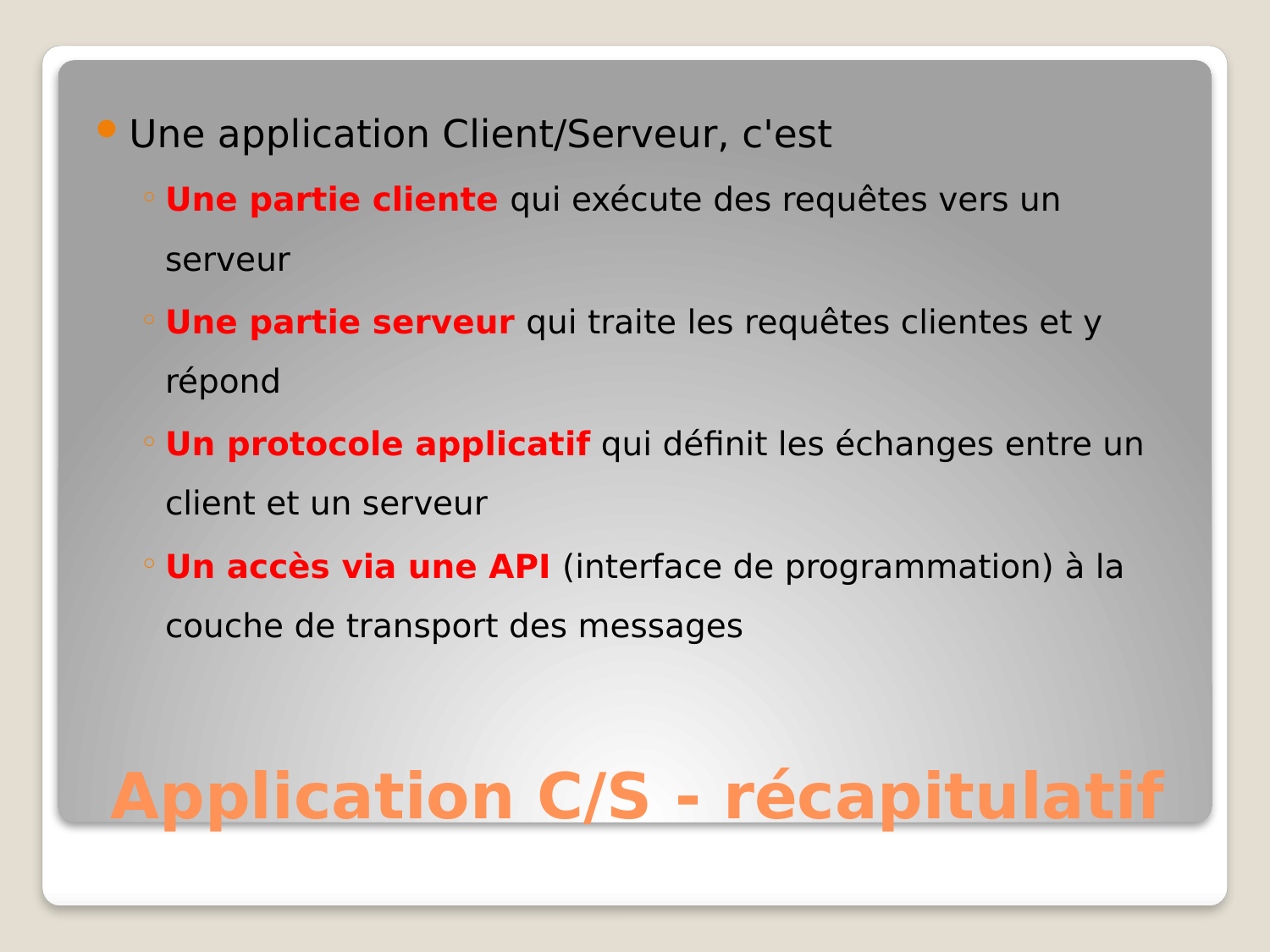

Une application Client/Serveur, c'est
Une partie cliente qui exécute des requêtes vers un serveur
Une partie serveur qui traite les requêtes clientes et y répond
Un protocole applicatif qui définit les échanges entre un client et un serveur
Un accès via une API (interface de programmation) à la couche de transport des messages
# Application C/S - récapitulatif